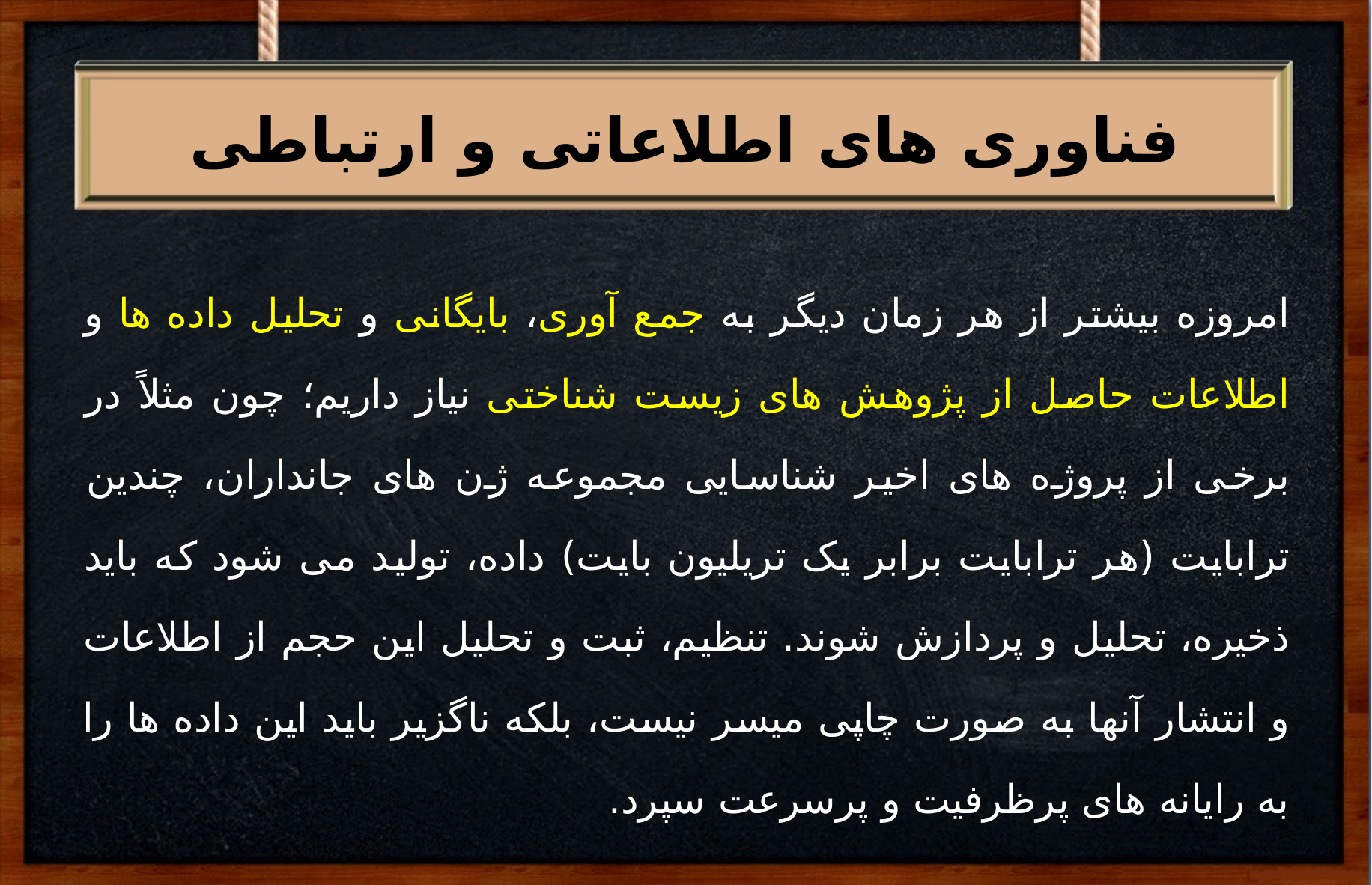

#
فناوری های اطلاعاتی و ارتباطی
امروزه بیشتر از هر زمان دیگر به جمع آوری، بایگانی و تحلیل داده ها و اطلاعات حاصل از پژوهش های زیست شناختی نیاز داریم؛ چون مثلاً در برخی از پروژه های اخیر شناسایی مجموعه ژن های جانداران، چندین ترابایت (هر ترابایت برابر یک تریلیون بایت) داده، تولید می شود که باید ذخیره، تحلیل و پردازش شوند. تنظیم، ثبت و تحلیل این حجم از اطلاعات و انتشار آنها به صورت چاپی میسر نیست، بلکه ناگزیر باید این داده ها را به رایانه های پرظرفیت و پرسرعت سپرد.